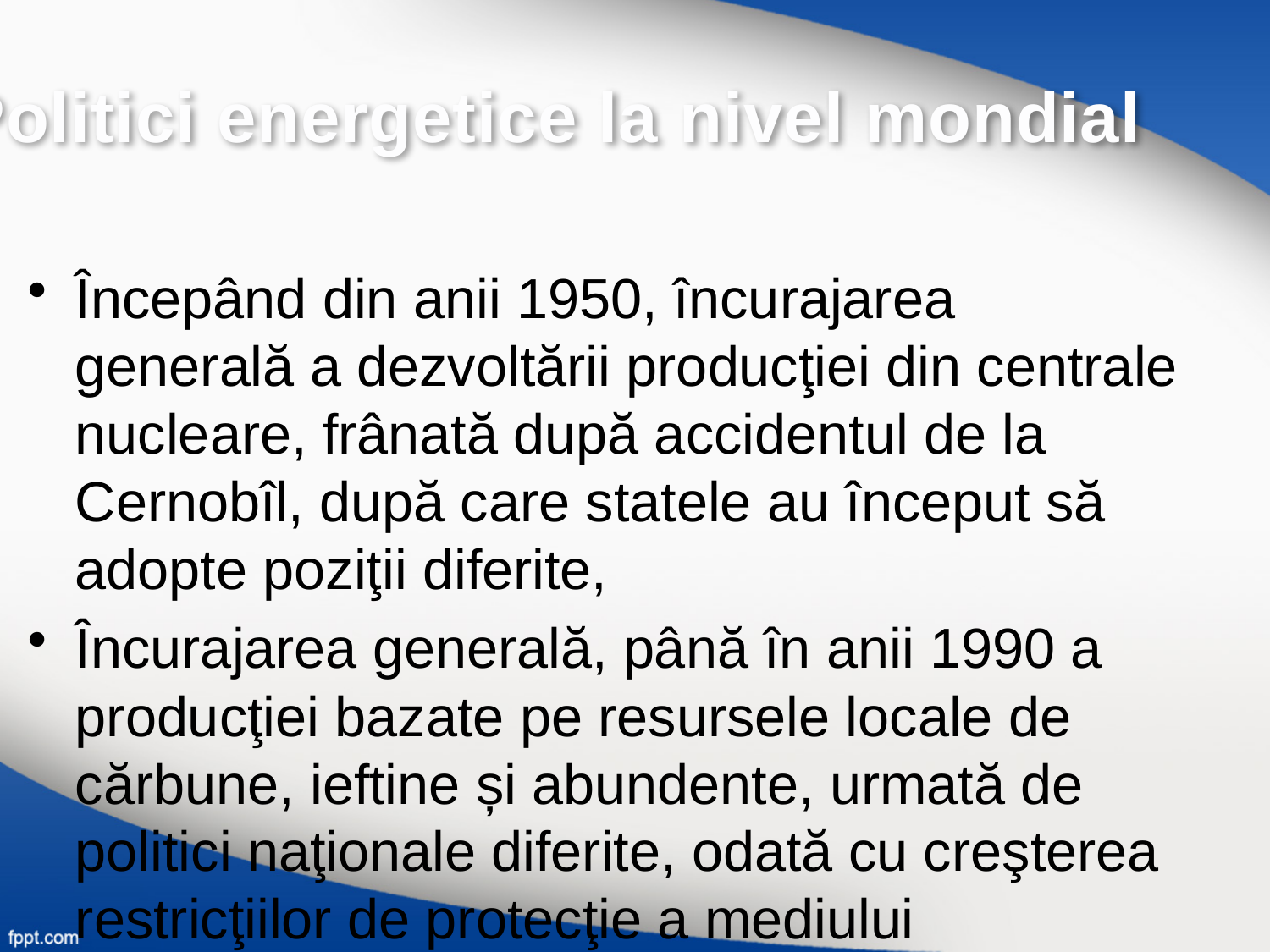

Politici energetice la nivel mondial
Începând din anii 1950, încurajarea generală a dezvoltării producţiei din centrale nucleare, frânată după accidentul de la Cernobîl, după care statele au început să adopte poziţii diferite,
Încurajarea generală, până în anii 1990 a producţiei bazate pe resursele locale de cărbune, ieftine și abundente, urmată de politici naţionale diferite, odată cu creşterea restricţiilor de protecţie a mediului